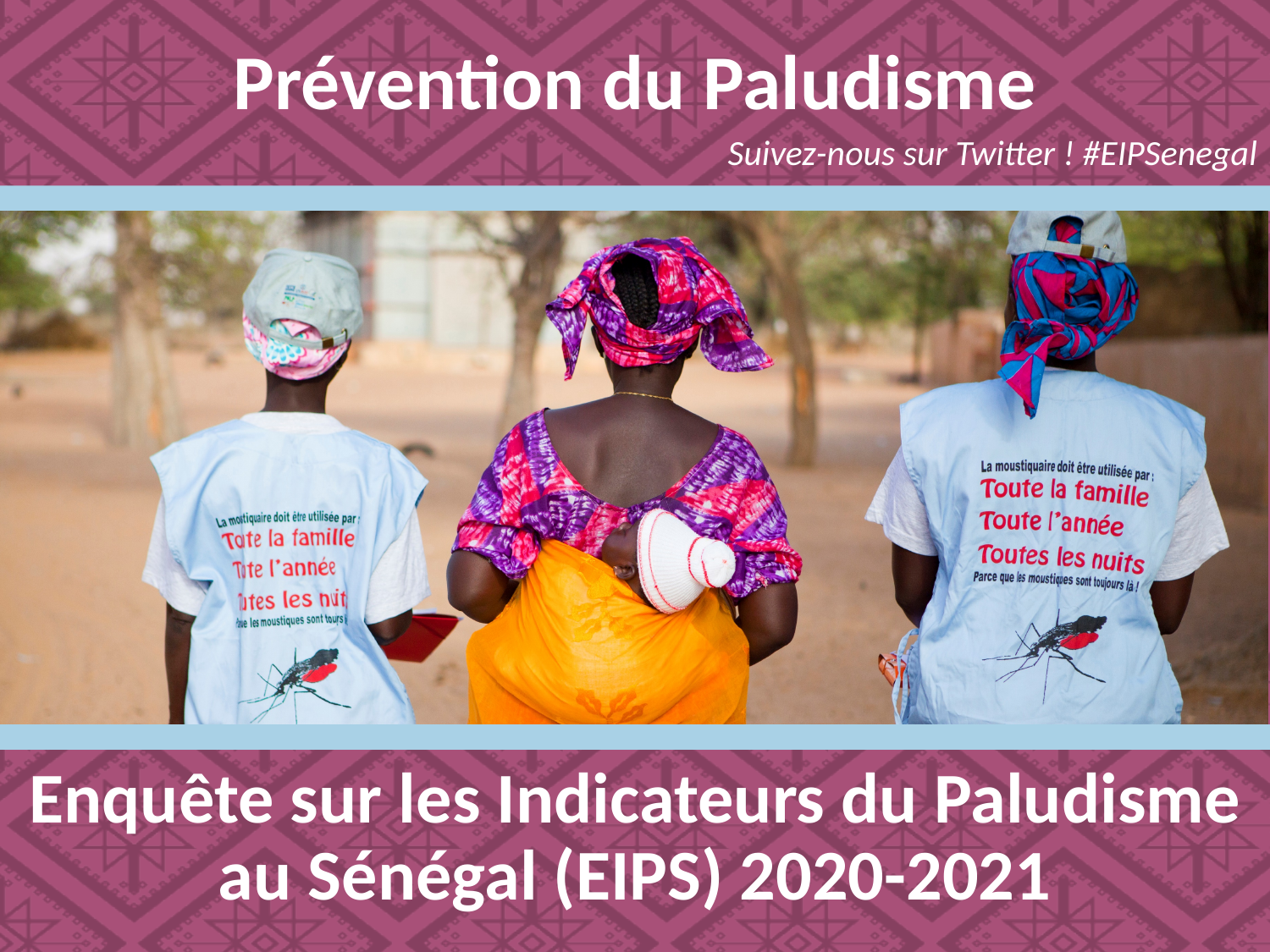

Prévention du Paludisme
Suivez-nous sur Twitter ! #EIPSenegal